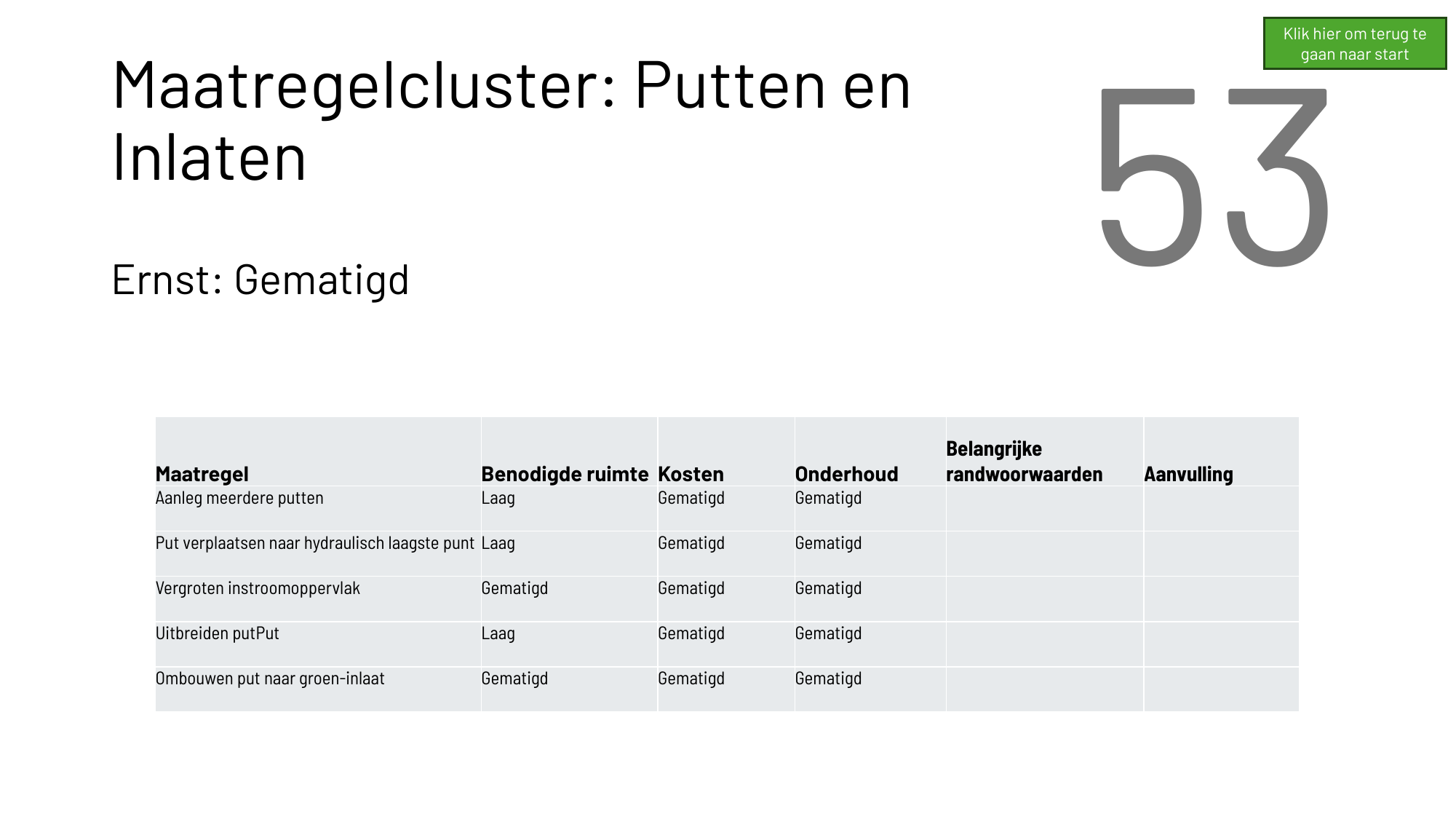

Klik hier om terug te gaan naar start
# Maatregelcluster: Putten en Inlaten
53
Ernst: Gematigd
| Maatregel | Benodigde ruimte | Kosten | Onderhoud | Belangrijke randwoorwaarden | Aanvulling |
| --- | --- | --- | --- | --- | --- |
| Aanleg meerdere putten | Laag | Gematigd | Gematigd |  |  |
| Put verplaatsen naar hydraulisch laagste punt | Laag | Gematigd | Gematigd |  |  |
| Vergroten instroomoppervlak | Gematigd | Gematigd | Gematigd |  |  |
| Uitbreiden putPut | Laag | Gematigd | Gematigd |  |  |
| Ombouwen put naar groen-inlaat | Gematigd | Gematigd | Gematigd |  |  |